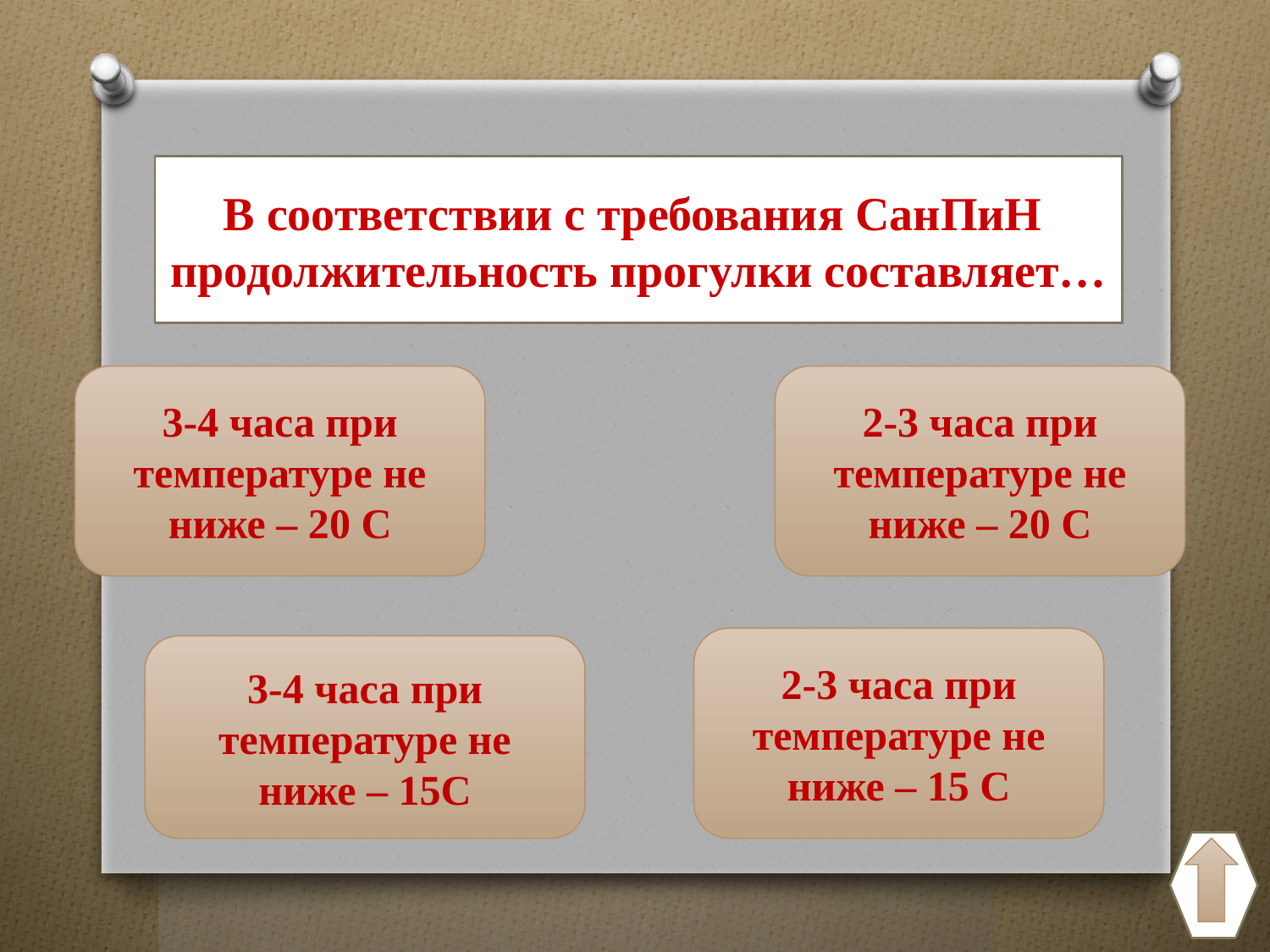

# В соответствии с требования СанПиН  продолжительность прогулки составляет…
3-4 часа при температуре не ниже – 20 С
2-3 часа при температуре не ниже – 20 С
2-3 часа при температуре не ниже – 15 С
3-4 часа при температуре не ниже – 15С